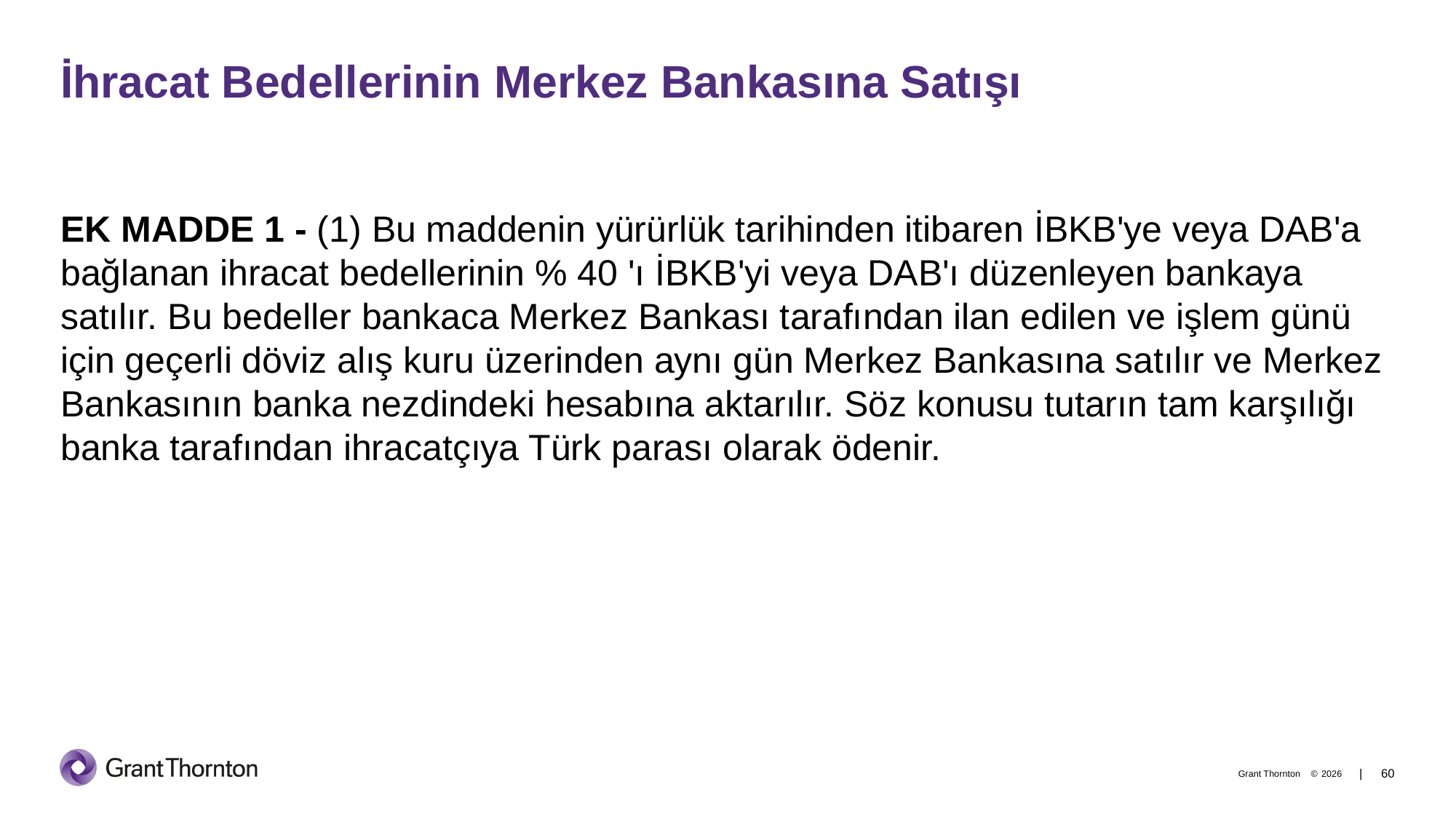

# İhracat Bedellerinin Merkez Bankasına Satışı
EK MADDE 1 - (1) Bu maddenin yürürlük tarihinden itibaren İBKB'ye veya DAB'a bağlanan ihracat bedellerinin % 40 'ı İBKB'yi veya DAB'ı düzenleyen bankaya satılır. Bu bedeller bankaca Merkez Bankası tarafından ilan edilen ve işlem günü için geçerli döviz alış kuru üzerinden aynı gün Merkez Bankasına satılır ve Merkez Bankasının banka nezdindeki hesabına aktarılır. Söz konusu tutarın tam karşılığı banka tarafından ihracatçıya Türk parası olarak ödenir.
60